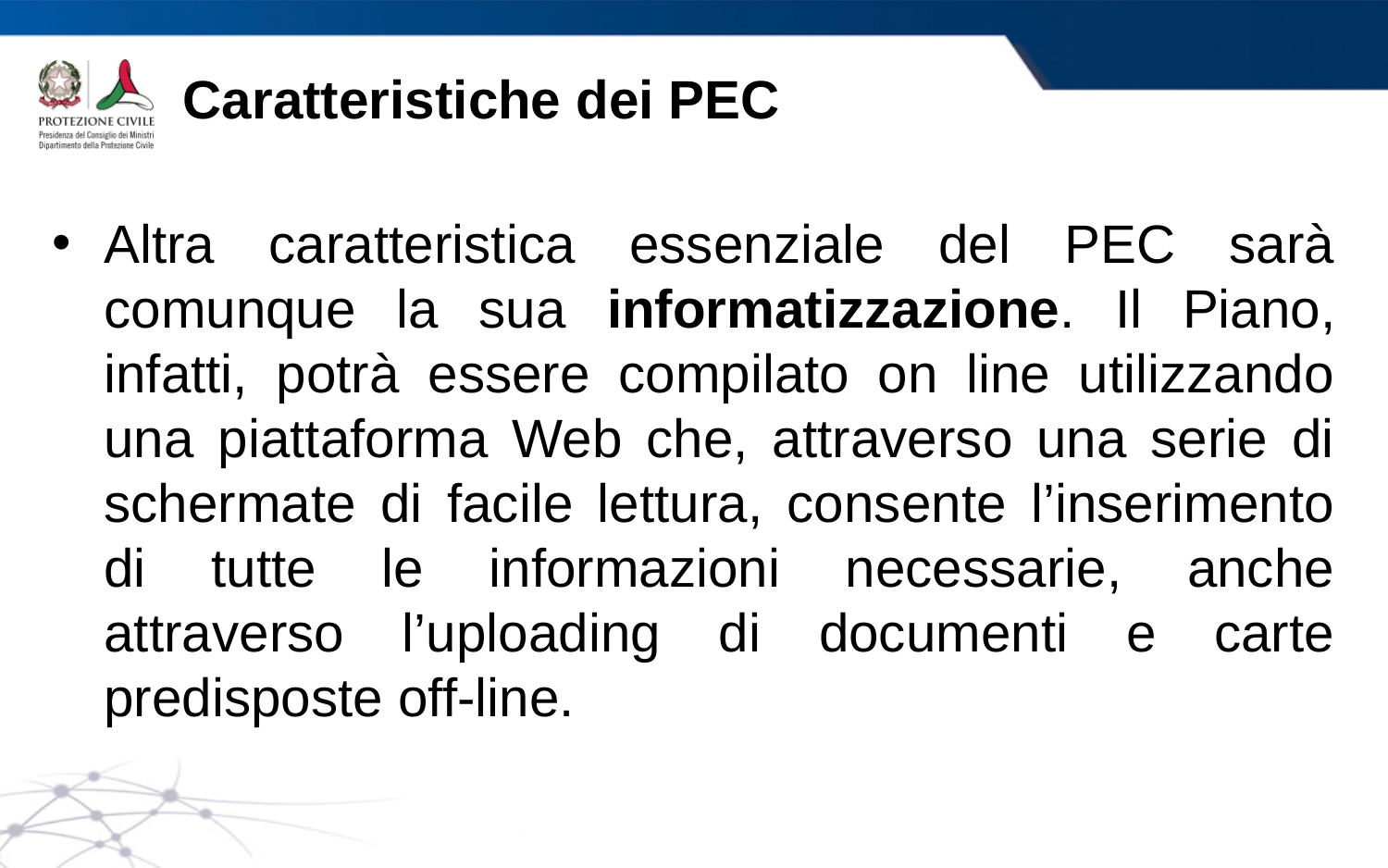

# Caratteristiche dei PEC
Altra caratteristica essenziale del PEC sarà comunque la sua informatizzazione. Il Piano, infatti, potrà essere compilato on line utilizzando una piattaforma Web che, attraverso una serie di schermate di facile lettura, consente l’inserimento di tutte le informazioni necessarie, anche attraverso l’uploading di documenti e carte predisposte off-line.